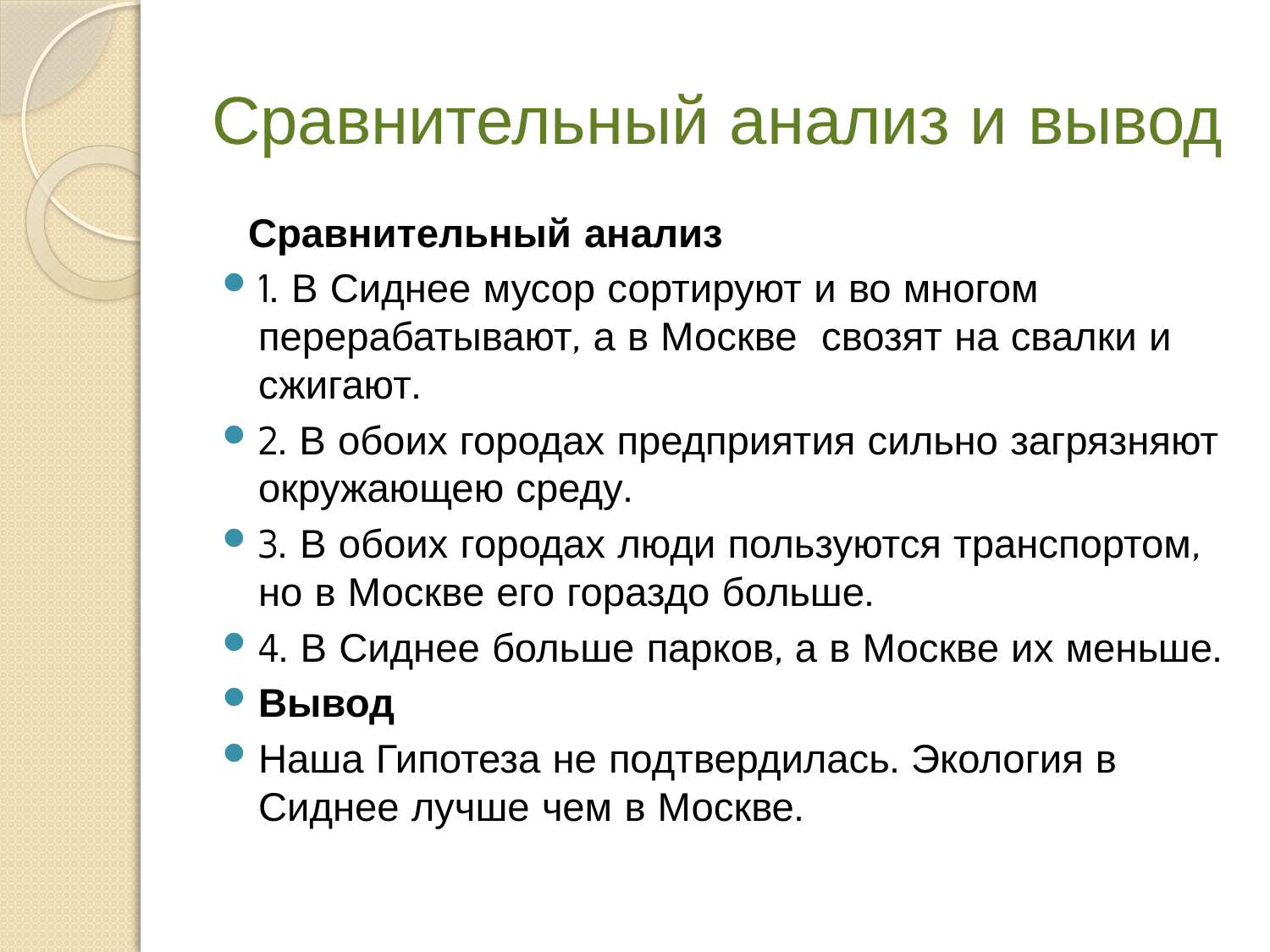

# Сравнительный анализ и вывод
  Сравнительный анализ
1. В Сиднее мусор сортируют и во многом перерабатывают, а в Москве  свозят на свалки и сжигают.
2. В обоих городах предприятия сильно загрязняют окружающею среду.
3. В обоих городах люди пользуются транспортом, но в Москве его гораздо больше.
4. В Сиднее больше парков, а в Москве их меньше.
Вывод
Наша Гипотеза не подтвердилась. Экология в Сиднее лучше чем в Москве.